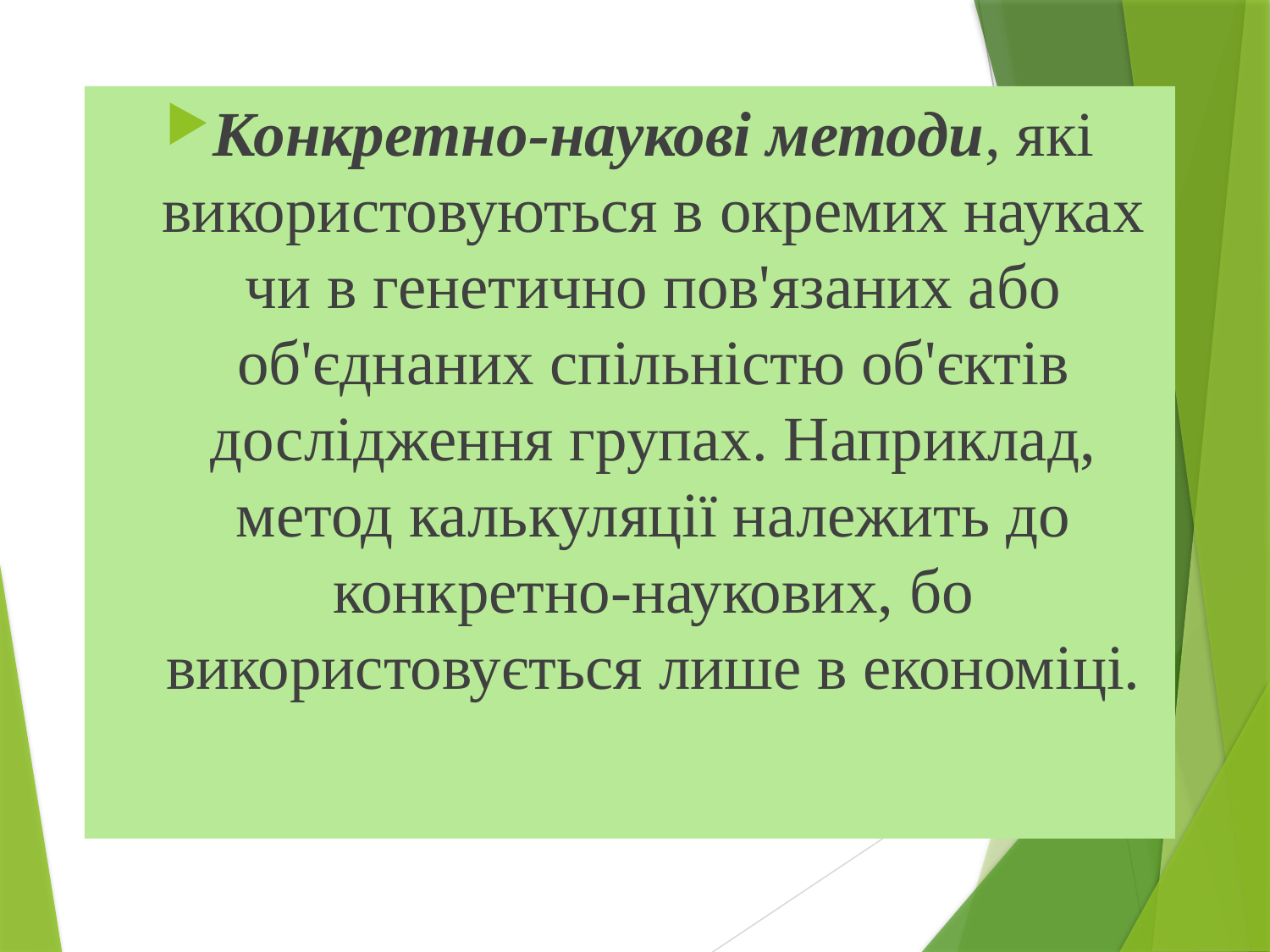

Конкретно-наукові методи, які використовуються в окремих науках чи в генетично пов'язаних або об'єднаних спільністю об'єктів дослідження групах. Наприклад, метод калькуляції належить до конкретно-наукових, бо використовується лише в економіці.